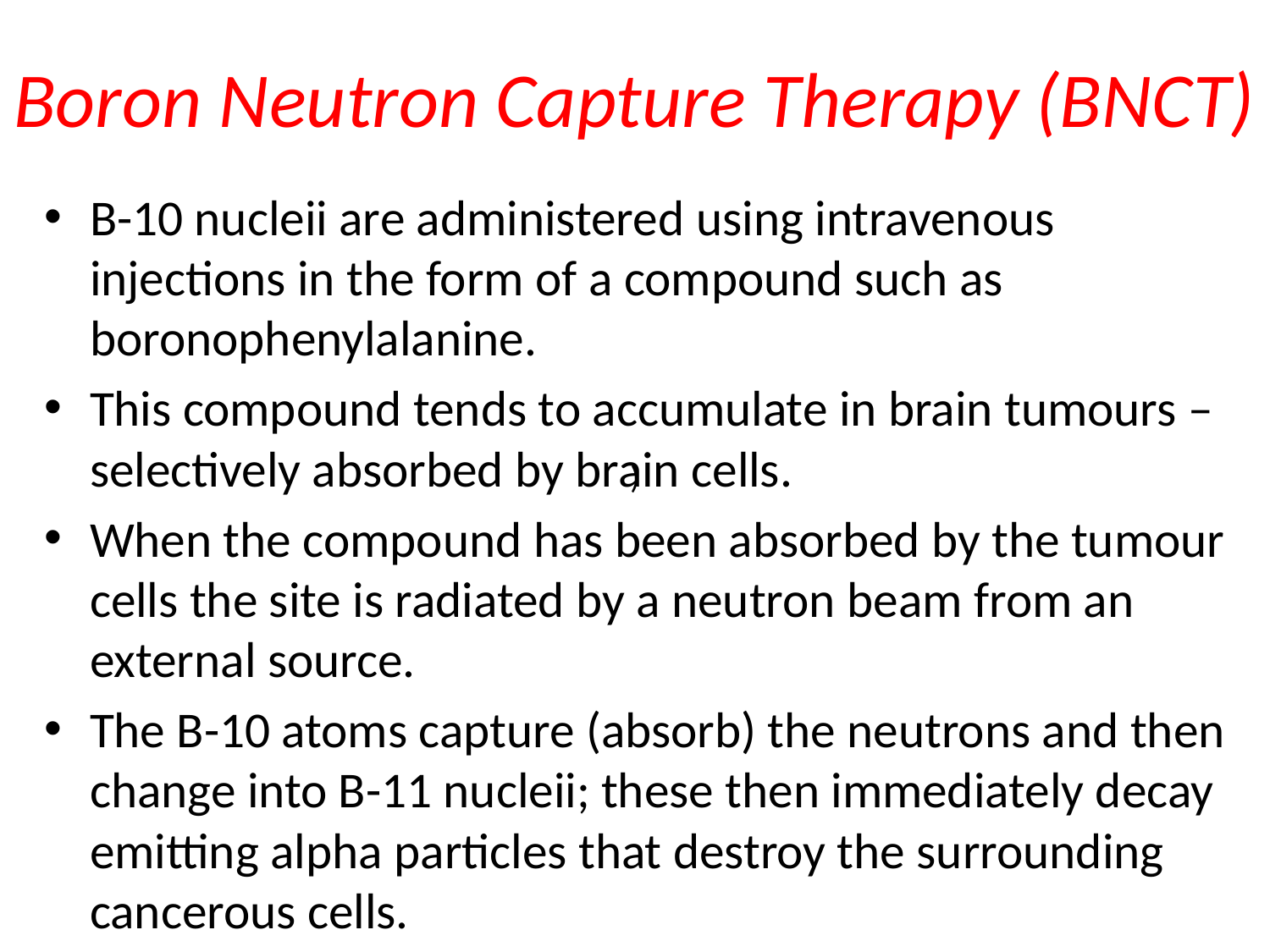

# Boron Neutron Capture Therapy (BNCT)
B-10 nucleii are administered using intravenous injections in the form of a compound such as boronophenylalanine.
This compound tends to accumulate in brain tumours –selectively absorbed by brain cells.
When the compound has been absorbed by the tumour cells the site is radiated by a neutron beam from an external source.
The B-10 atoms capture (absorb) the neutrons and then change into B-11 nucleii; these then immediately decay emitting alpha particles that destroy the surrounding cancerous cells.
)